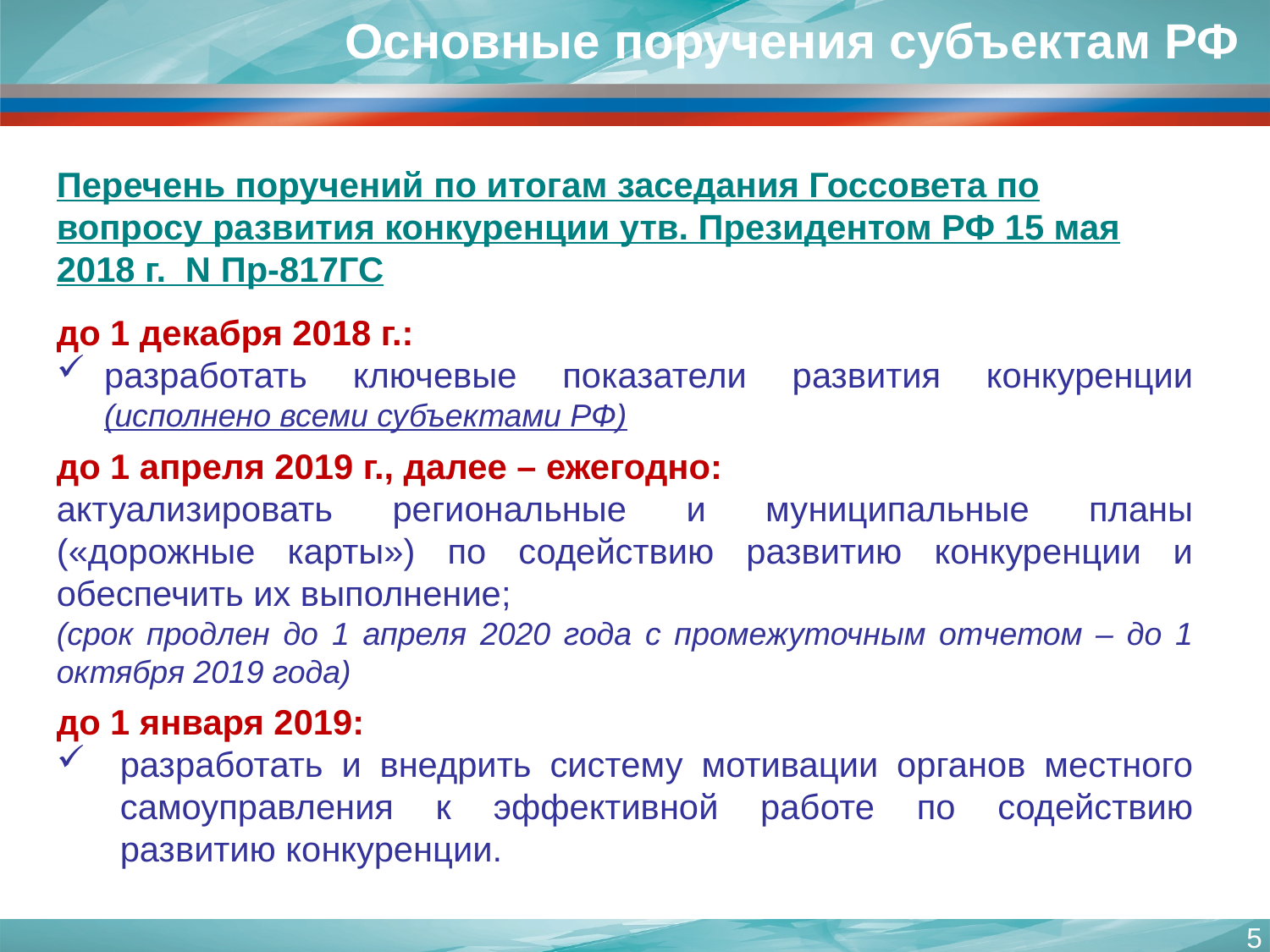

Основные поручения субъектам РФ
Перечень поручений по итогам заседания Госсовета по вопросу развития конкуренции утв. Президентом РФ 15 мая 2018 г.  N Пр-817ГС
до 1 декабря 2018 г.:
разработать ключевые показатели развития конкуренции (исполнено всеми субъектами РФ)
до 1 апреля 2019 г., далее – ежегодно:
актуализировать региональные и муниципальные планы («дорожные карты») по содействию развитию конкуренции и обеспечить их выполнение;
(срок продлен до 1 апреля 2020 года с промежуточным отчетом – до 1 октября 2019 года)
до 1 января 2019:
разработать и внедрить систему мотивации органов местного самоуправления к эффективной работе по содействию развитию конкуренции.
5